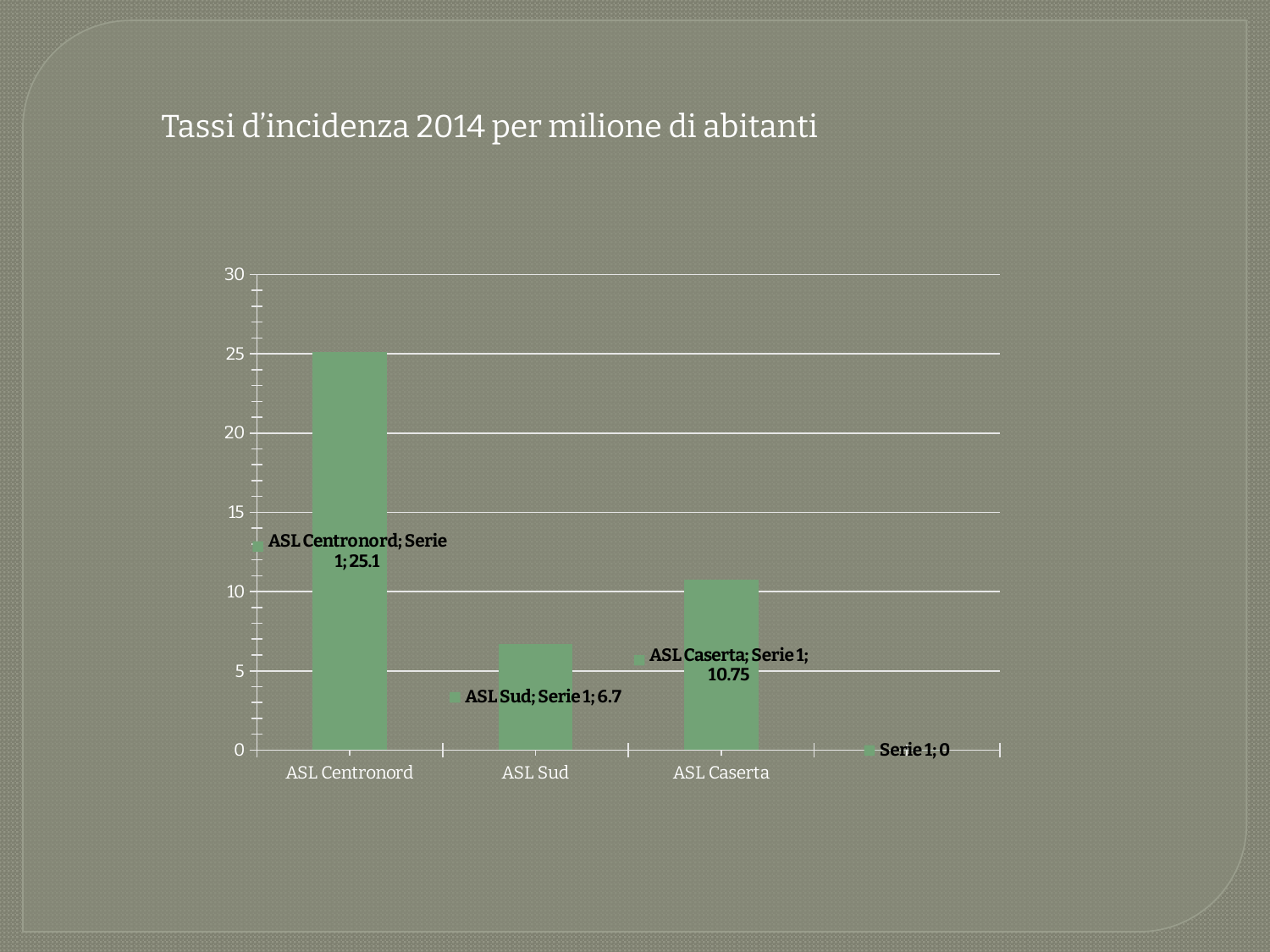

Tassi d’incidenza 2014 per milione di abitanti

### Chart

| Category | Serie 1 | Serie 2 | Serie 3 |
|---|---|---|---|
| ASL Centronord | 25.1 | None | None |
| ASL Sud | 6.7 | None | None |
| ASL Caserta | 10.75 | None | None |